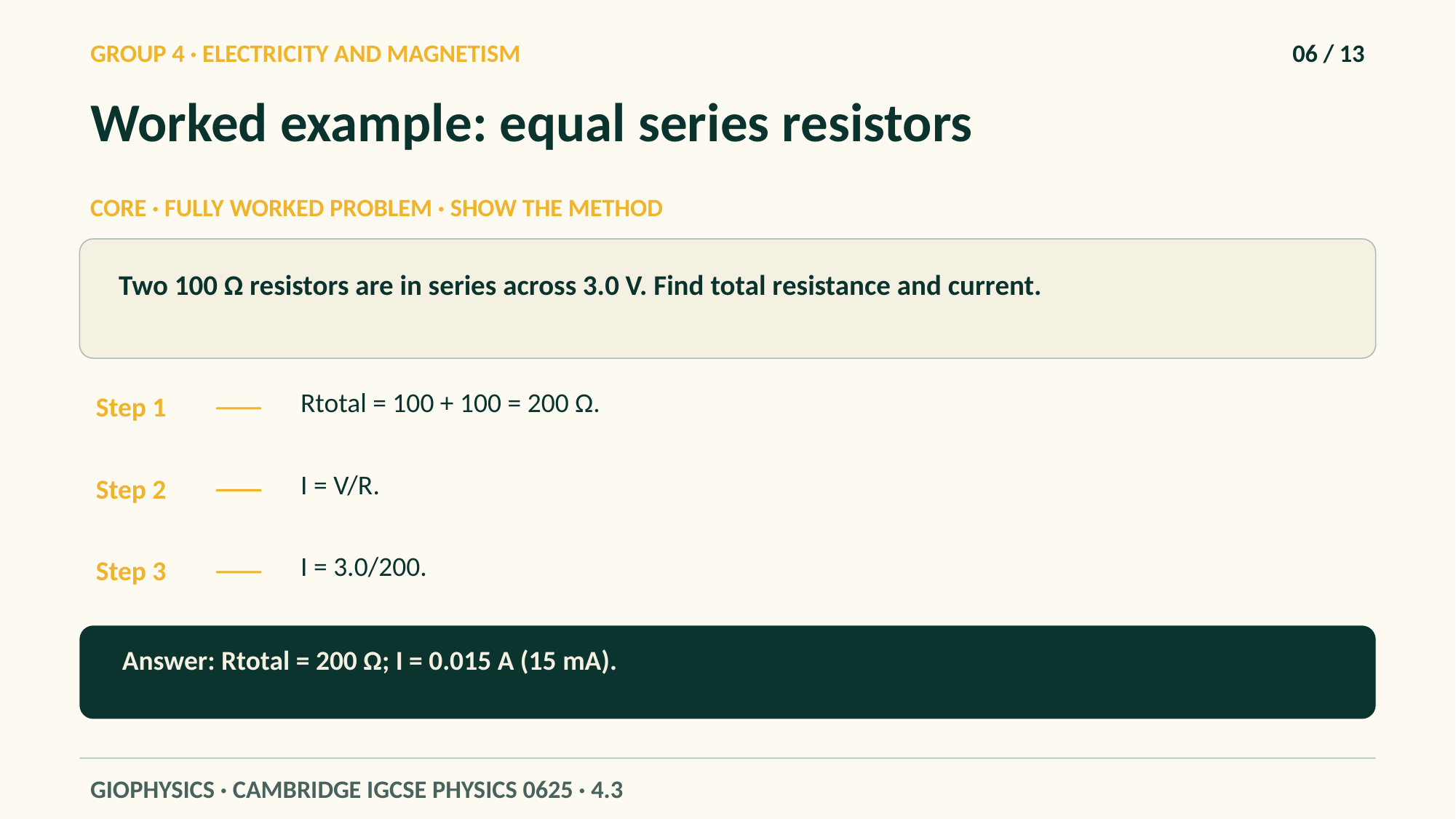

GROUP 4 · ELECTRICITY AND MAGNETISM
06 / 13
Worked example: equal series resistors
CORE · FULLY WORKED PROBLEM · SHOW THE METHOD

Two 100 Ω resistors are in series across 3.0 V. Find total resistance and current.
Rtotal = 100 + 100 = 200 Ω.
Step 1

I = V/R.
Step 2

I = 3.0/200.
Step 3

Answer: Rtotal = 200 Ω; I = 0.015 A (15 mA).

GIOPHYSICS · CAMBRIDGE IGCSE PHYSICS 0625 · 4.3